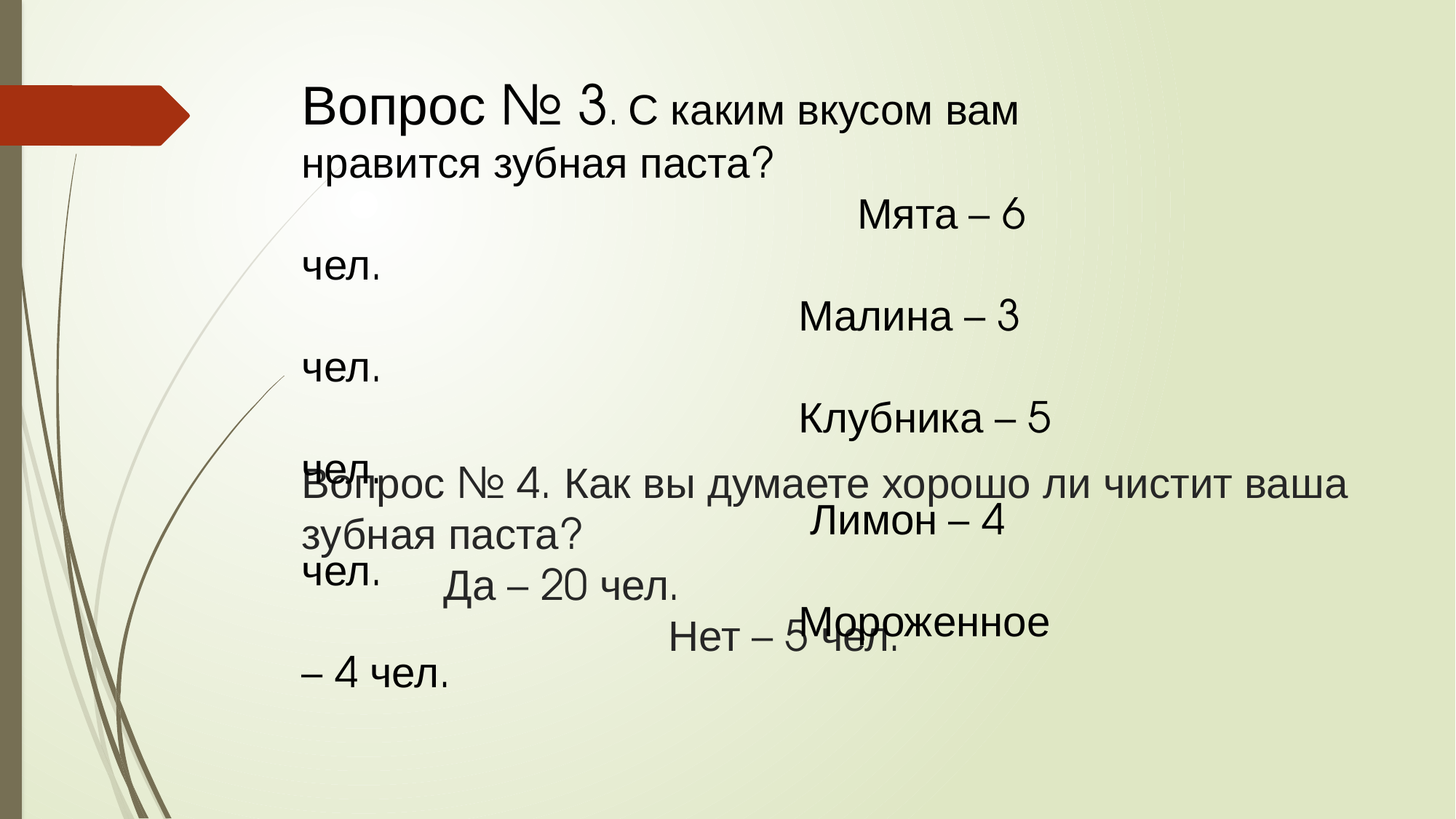

Вопрос № 3. С каким вкусом вам нравится зубная паста?                                                                         Мята – 6  чел.                                                                                                      Малина – 3  чел.                                                                                                      Клубника – 5   чел.                                                                                                       Лимон – 4  чел.                                                                                                      Мороженное – 4 чел.
# Вопрос № 4. Как вы думаете хорошо ли чистит ваша зубная паста?                                                                              Да – 20 чел.                                                                                         Нет – 5 чел.